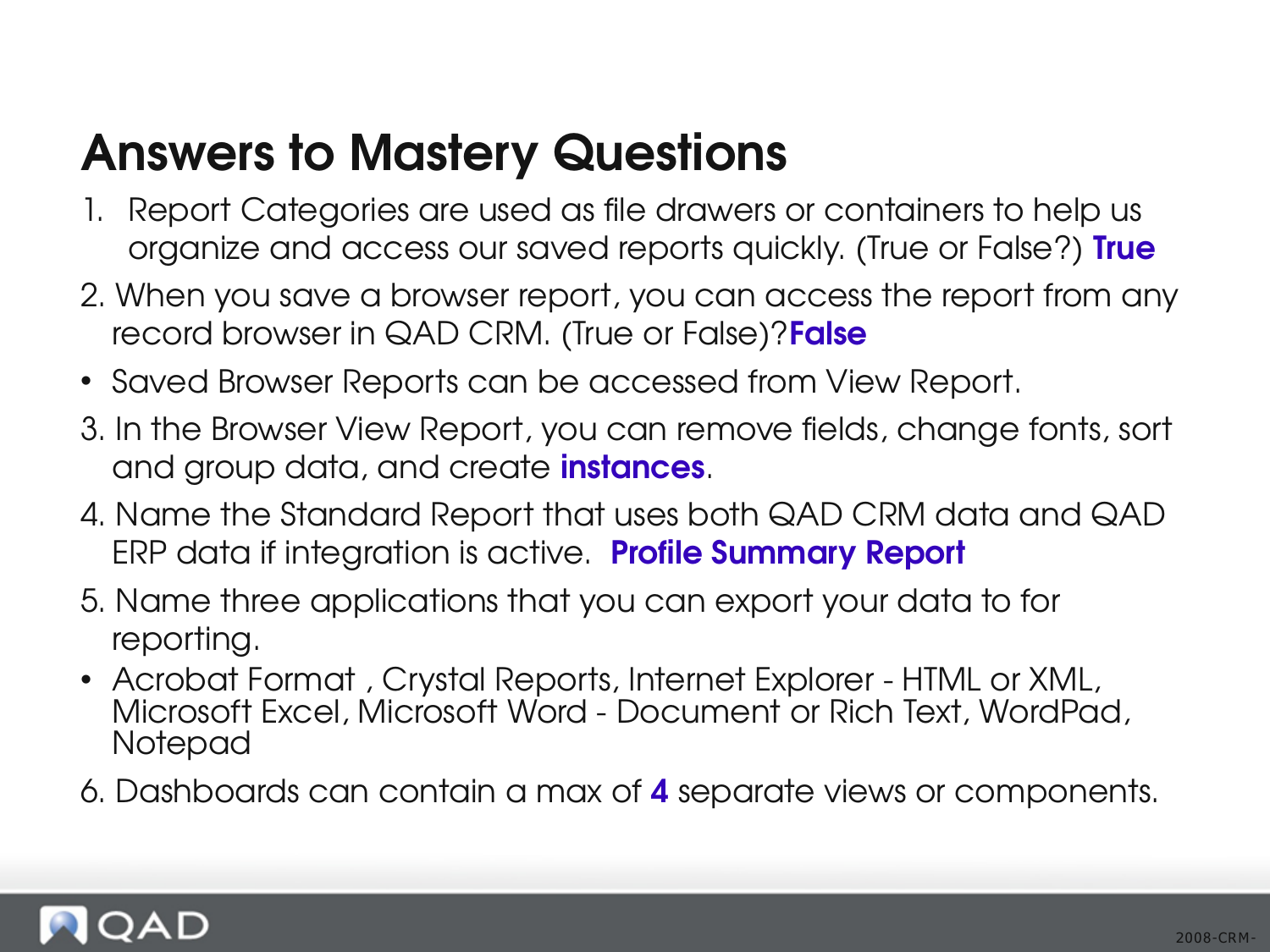

Answers to Mastery Questions
Report Categories are used as file drawers or containers to help us organize and access our saved reports quickly. (True or False?) True
2. When you save a browser report, you can access the report from any record browser in QAD CRM. (True or False)?False
Saved Browser Reports can be accessed from View Report.
3. In the Browser View Report, you can remove fields, change fonts, sort and group data, and create instances.
4. Name the Standard Report that uses both QAD CRM data and QAD ERP data if integration is active.  Profile Summary Report
5. Name three applications that you can export your data to for reporting.
Acrobat Format , Crystal Reports, Internet Explorer - HTML or XML, Microsoft Excel, Microsoft Word - Document or Rich Text, WordPad, Notepad
6. Dashboards can contain a max of 4 separate views or components.
2008-CRM-